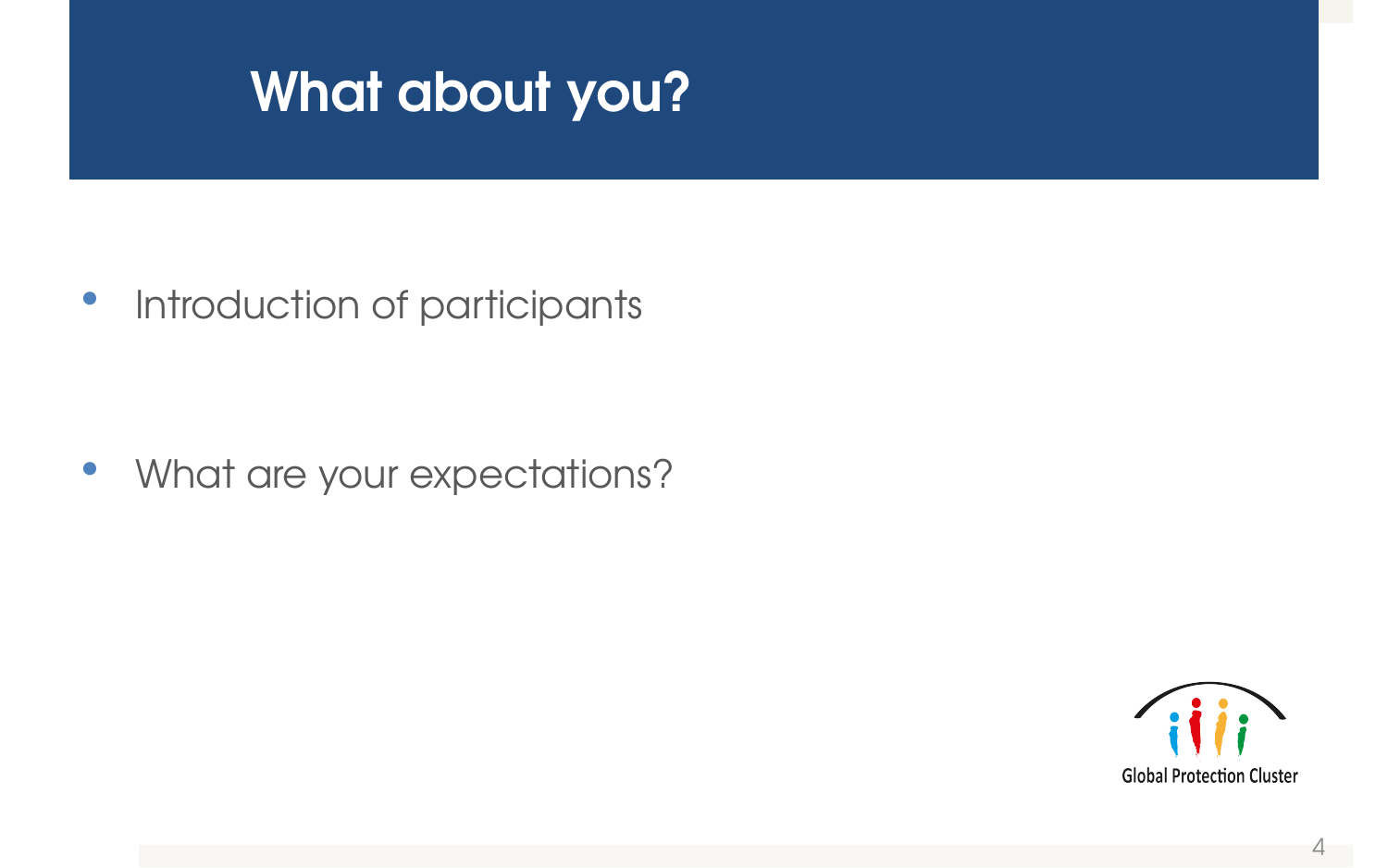

# What about you?
Introduction of participants

What are your expectations?